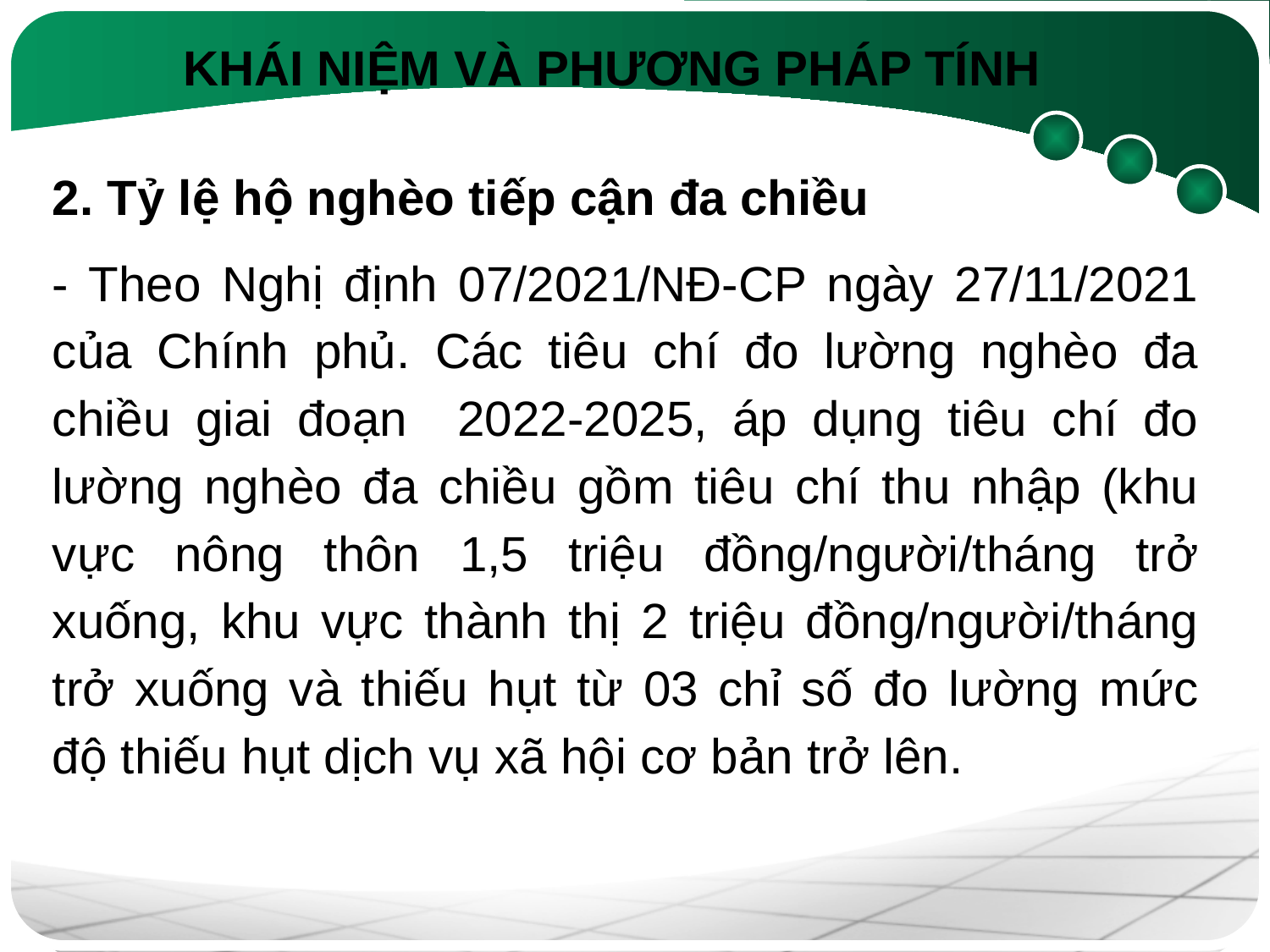

KHÁI NIỆM VÀ PHƯƠNG PHÁP TÍNH
2. Tỷ lệ hộ nghèo tiếp cận đa chiều
- Theo Nghị định 07/2021/NĐ-CP ngày 27/11/2021 của Chính phủ. Các tiêu chí đo lường nghèo đa chiều giai đoạn  2022-2025, áp dụng tiêu chí đo lường nghèo đa chiều gồm tiêu chí thu nhập (khu vực nông thôn 1,5 triệu đồng/người/tháng trở xuống, khu vực thành thị 2 triệu đồng/người/tháng trở xuống và thiếu hụt từ 03 chỉ số đo lường mức độ thiếu hụt dịch vụ xã hội cơ bản trở lên.